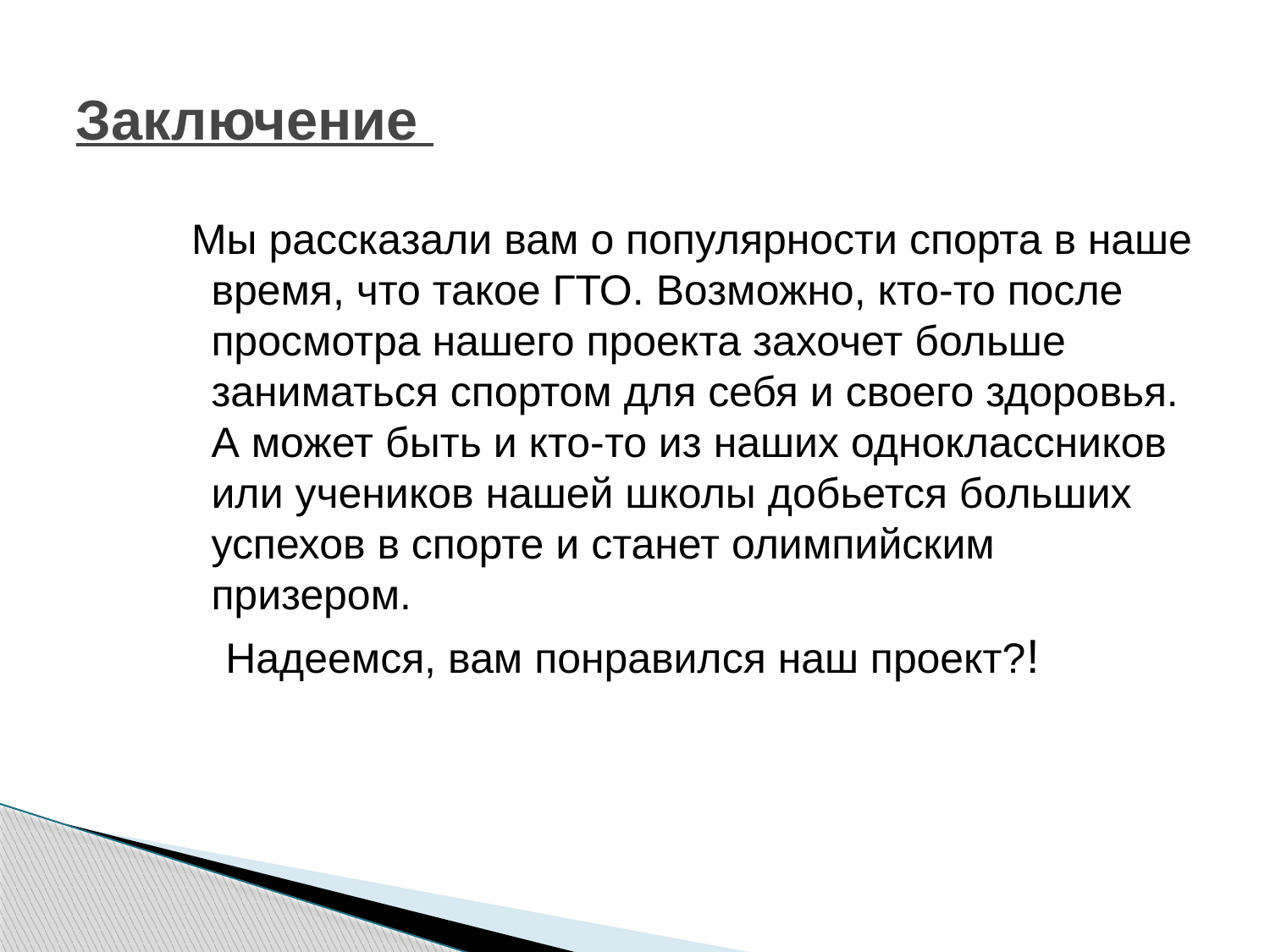

# Заключение
 Мы рассказали вам о популярности спорта в наше время, что такое ГТО. Возможно, кто-то после просмотра нашего проекта захочет больше заниматься спортом для себя и своего здоровья.  А может быть и кто-то из наших одноклассников или учеников нашей школы добьется больших успехов в спорте и станет олимпийским призером.
          Надеемся, вам понравился наш проект?!